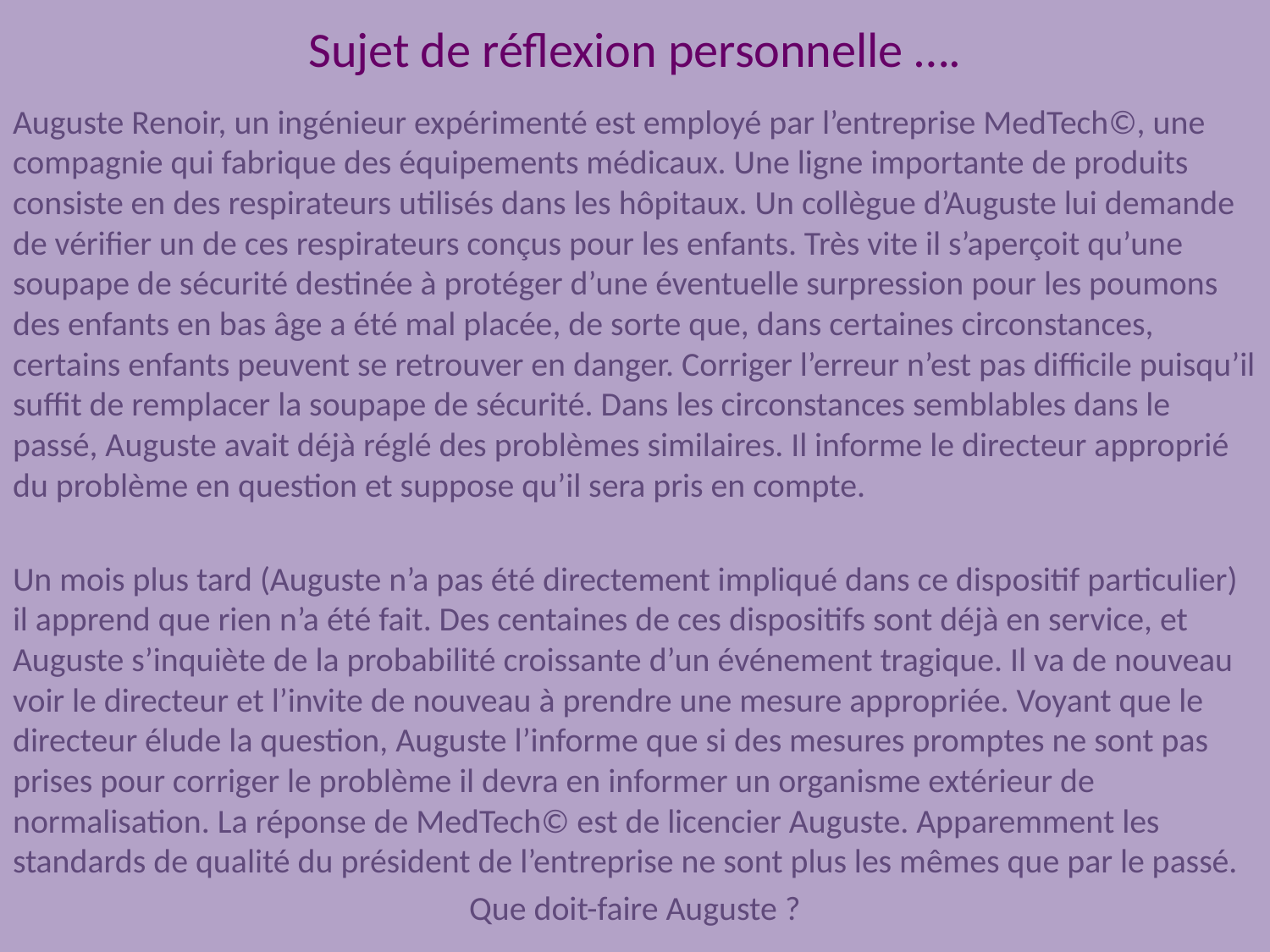

# Sujet de réflexion personnelle ….
Auguste Renoir, un ingénieur expérimenté est employé par l’entreprise MedTech©, une compagnie qui fabrique des équipements médicaux. Une ligne importante de produits consiste en des respirateurs utilisés dans les hôpitaux. Un collègue d’Auguste lui demande de vérifier un de ces respirateurs conçus pour les enfants. Très vite il s’aperçoit qu’une soupape de sécurité destinée à protéger d’une éventuelle surpression pour les poumons des enfants en bas âge a été mal placée, de sorte que, dans certaines circonstances, certains enfants peuvent se retrouver en danger. Corriger l’erreur n’est pas difficile puisqu’il suffit de remplacer la soupape de sécurité. Dans les circonstances semblables dans le passé, Auguste avait déjà réglé des problèmes similaires. Il informe le directeur approprié du problème en question et suppose qu’il sera pris en compte.

Un mois plus tard (Auguste n’a pas été directement impliqué dans ce dispositif particulier) il apprend que rien n’a été fait. Des centaines de ces dispositifs sont déjà en service, et Auguste s’inquiète de la probabilité croissante d’un événement tragique. Il va de nouveau voir le directeur et l’invite de nouveau à prendre une mesure appropriée. Voyant que le directeur élude la question, Auguste l’informe que si des mesures promptes ne sont pas prises pour corriger le problème il devra en informer un organisme extérieur de normalisation. La réponse de MedTech© est de licencier Auguste. Apparemment les standards de qualité du président de l’entreprise ne sont plus les mêmes que par le passé.
Que doit-faire Auguste ?